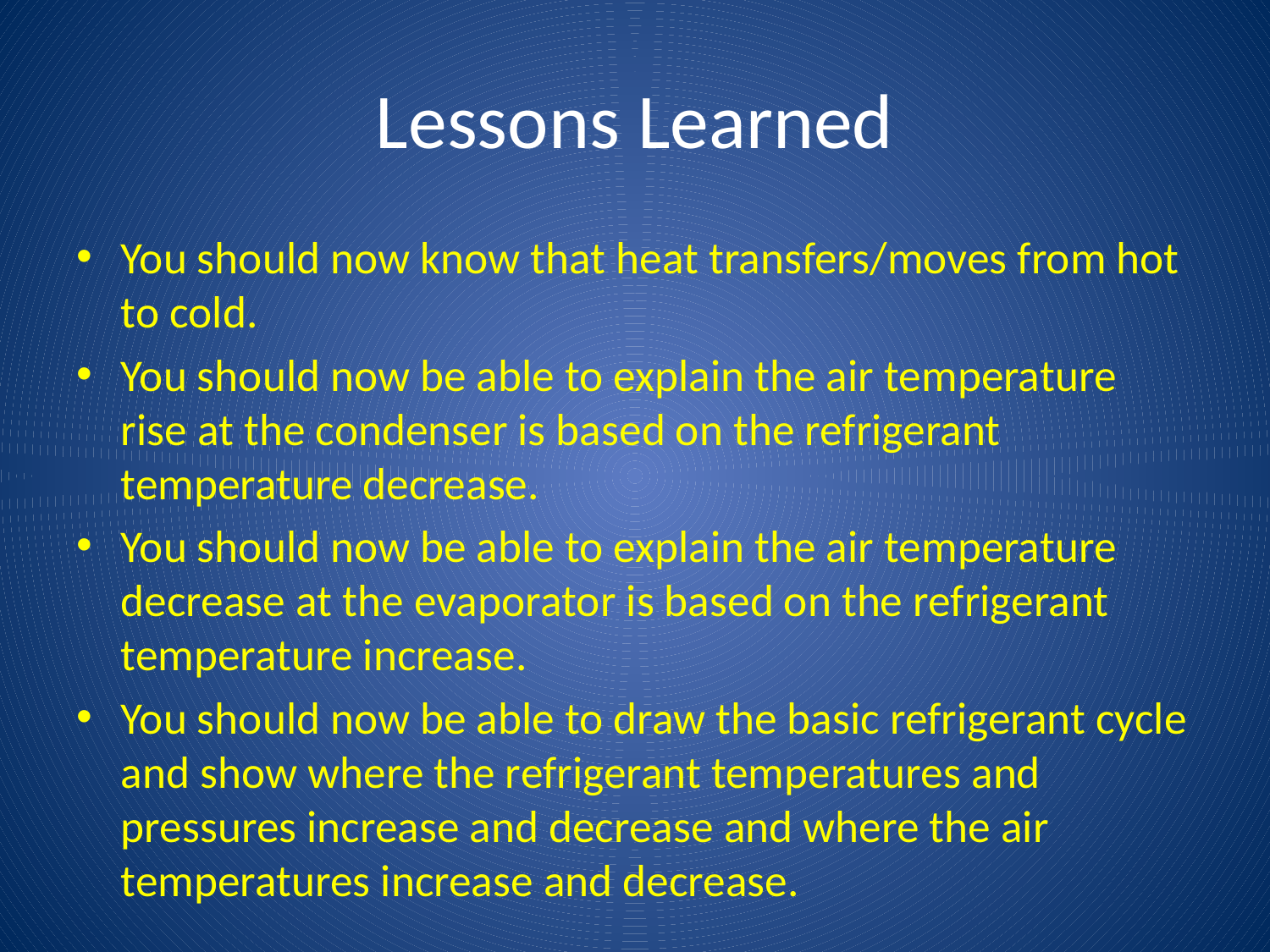

# Lessons Learned
You should now know that heat transfers/moves from hot to cold.
You should now be able to explain the air temperature rise at the condenser is based on the refrigerant temperature decrease.
You should now be able to explain the air temperature decrease at the evaporator is based on the refrigerant temperature increase.
You should now be able to draw the basic refrigerant cycle and show where the refrigerant temperatures and pressures increase and decrease and where the air temperatures increase and decrease.